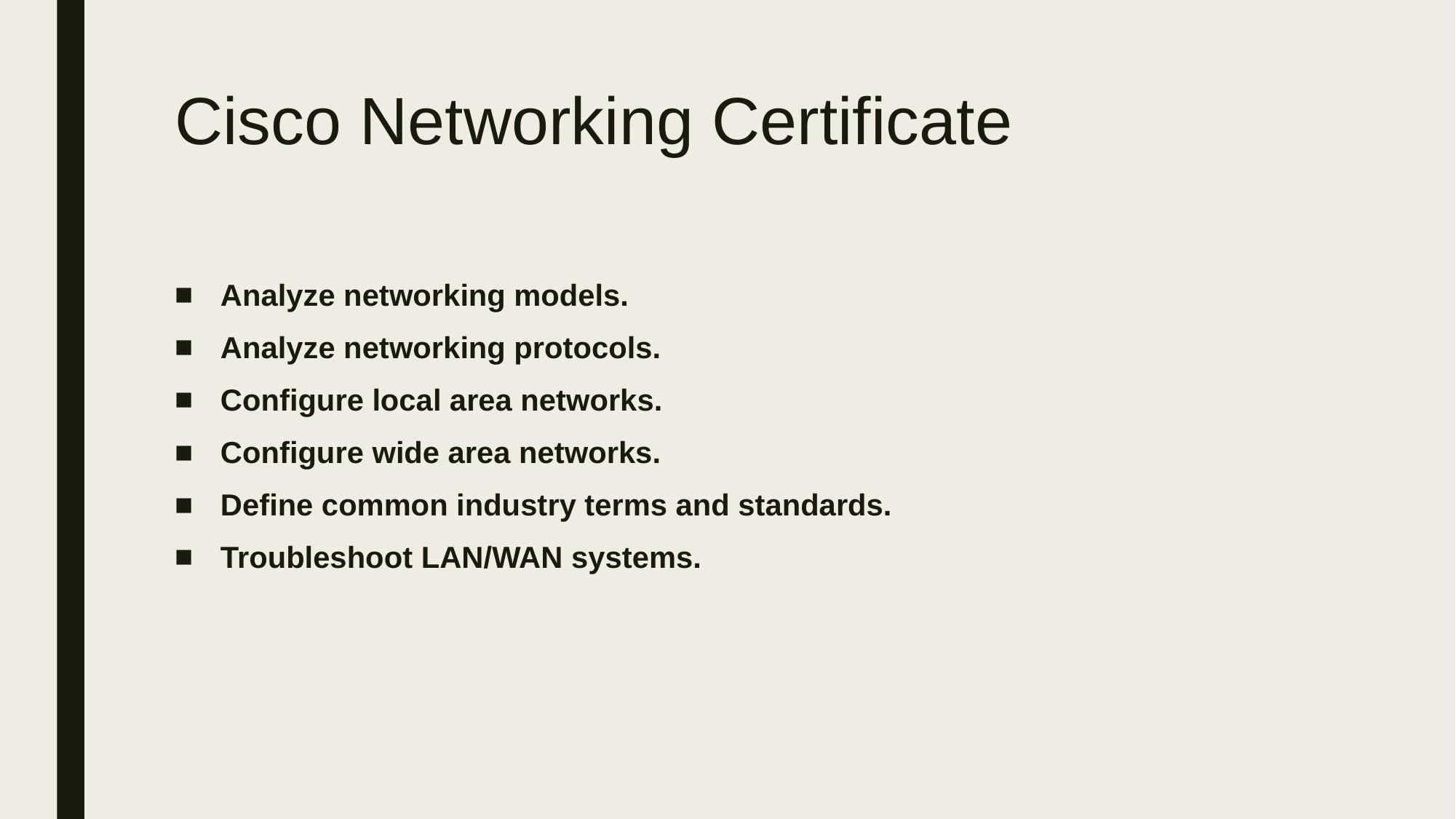

# Cisco Networking Certificate
Analyze networking models.
Analyze networking protocols.
Configure local area networks.
Configure wide area networks.
Define common industry terms and standards.
Troubleshoot LAN/WAN systems.